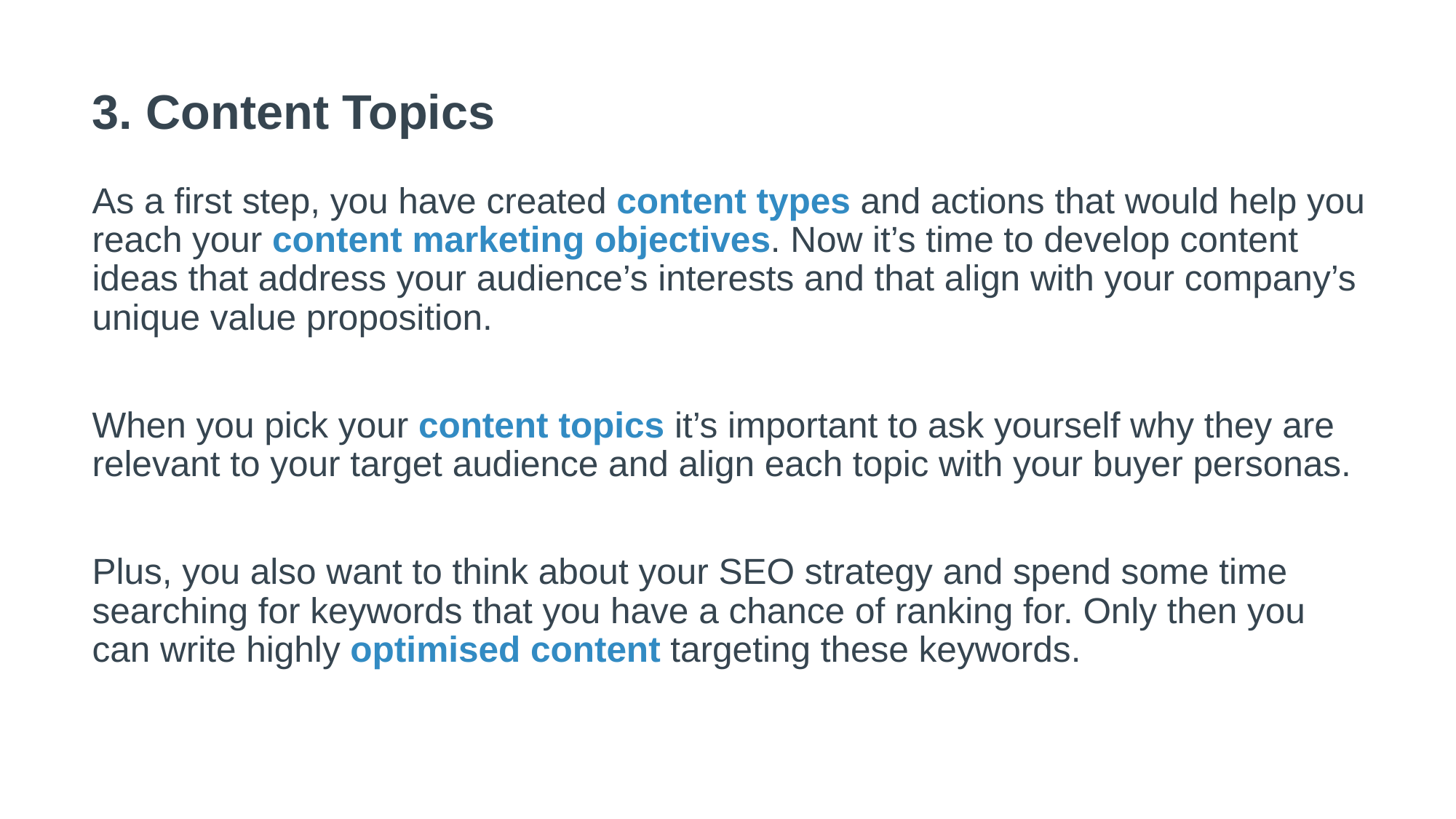

# 3. Content Topics
As a first step, you have created content types and actions that would help you reach your content marketing objectives. Now it’s time to develop content ideas that address your audience’s interests and that align with your company’s unique value proposition.

When you pick your content topics it’s important to ask yourself why they are relevant to your target audience and align each topic with your buyer personas.

Plus, you also want to think about your SEO strategy and spend some time searching for keywords that you have a chance of ranking for. Only then you can write highly optimised content targeting these keywords.